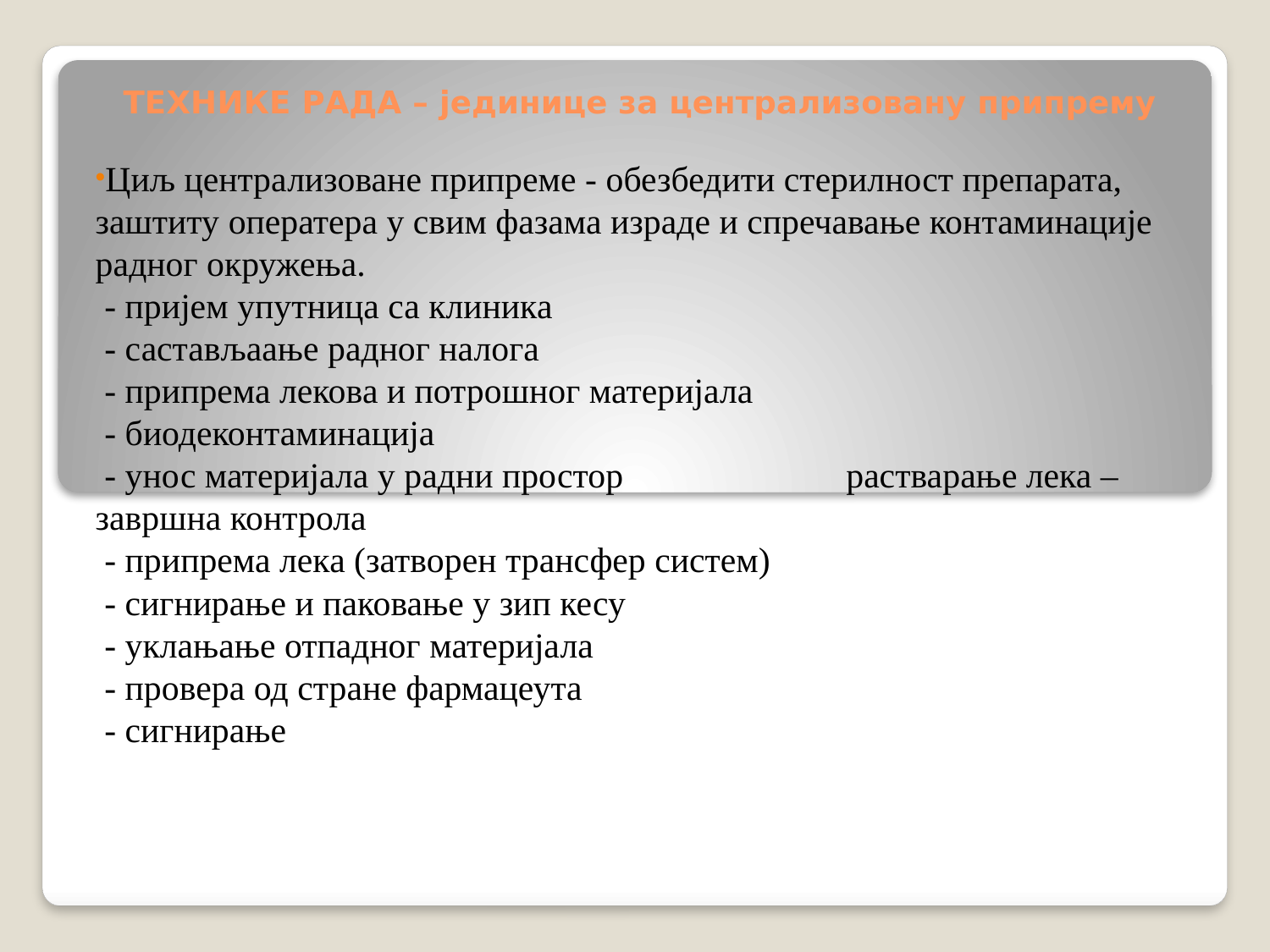

# ТЕХНИКЕ РАДА – јединице за централизовану припрему
Циљ централизоване припреме - обезбедити стерилност препарата, заштиту оператера у свим фазама израде и спречавање контаминације радног окружења.
 - пријем упутница са клиника
 - састављаање радног налога
 - припрема лекова и потрошног материјала
 - биодеконтаминација
 - унос материјала у радни простор                         растварање лека – завршна контрола
 - припрема лека (затворен трансфер систем)
 - сигнирање и паковање у зип кесу
 - уклањање отпадног материјала
 - провера од стране фармацеута
 - сигнирање